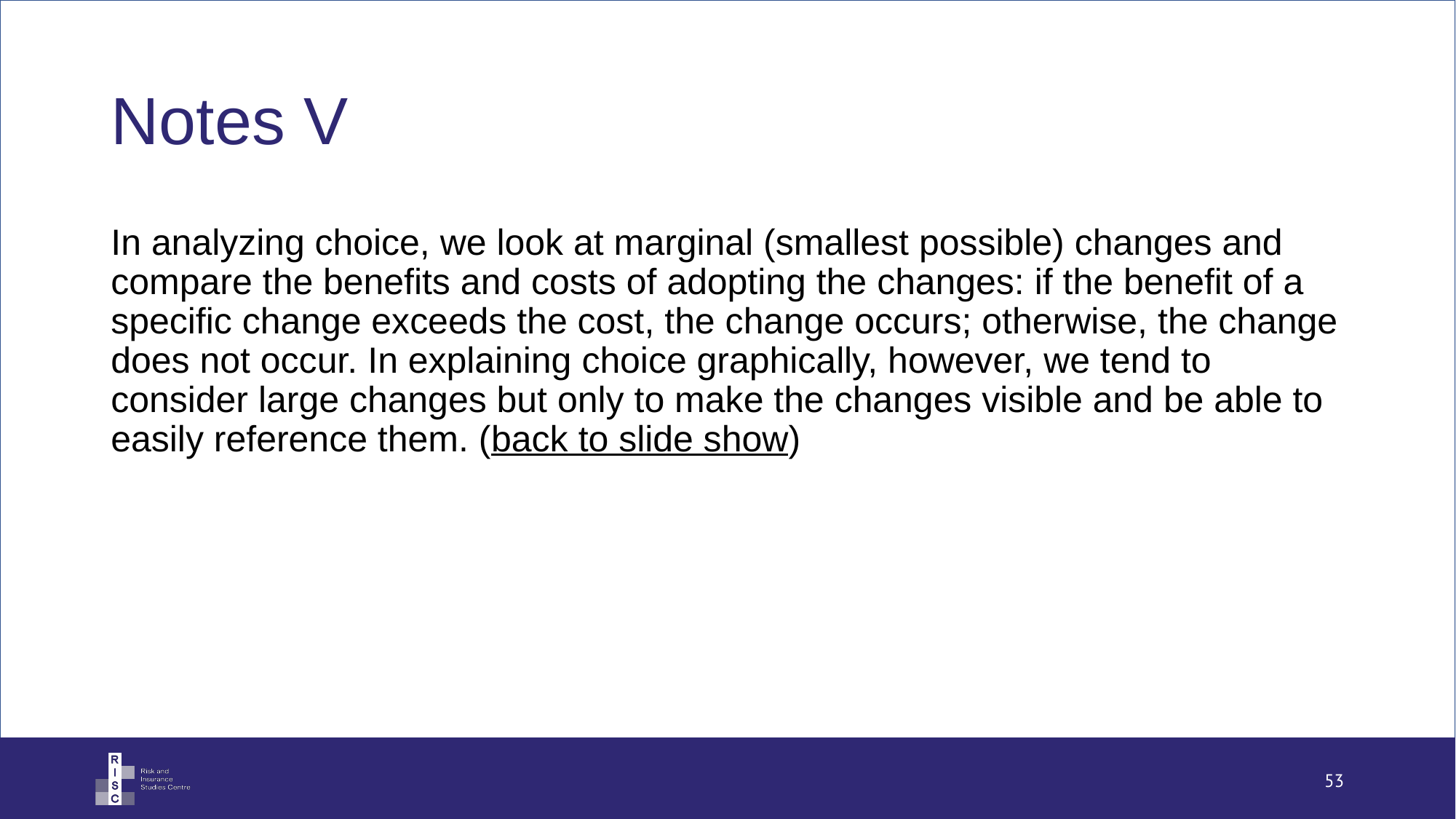

# Notes V
In analyzing choice, we look at marginal (smallest possible) changes and compare the benefits and costs of adopting the changes: if the benefit of a specific change exceeds the cost, the change occurs; otherwise, the change does not occur. In explaining choice graphically, however, we tend to consider large changes but only to make the changes visible and be able to easily reference them. (back to slide show)
53